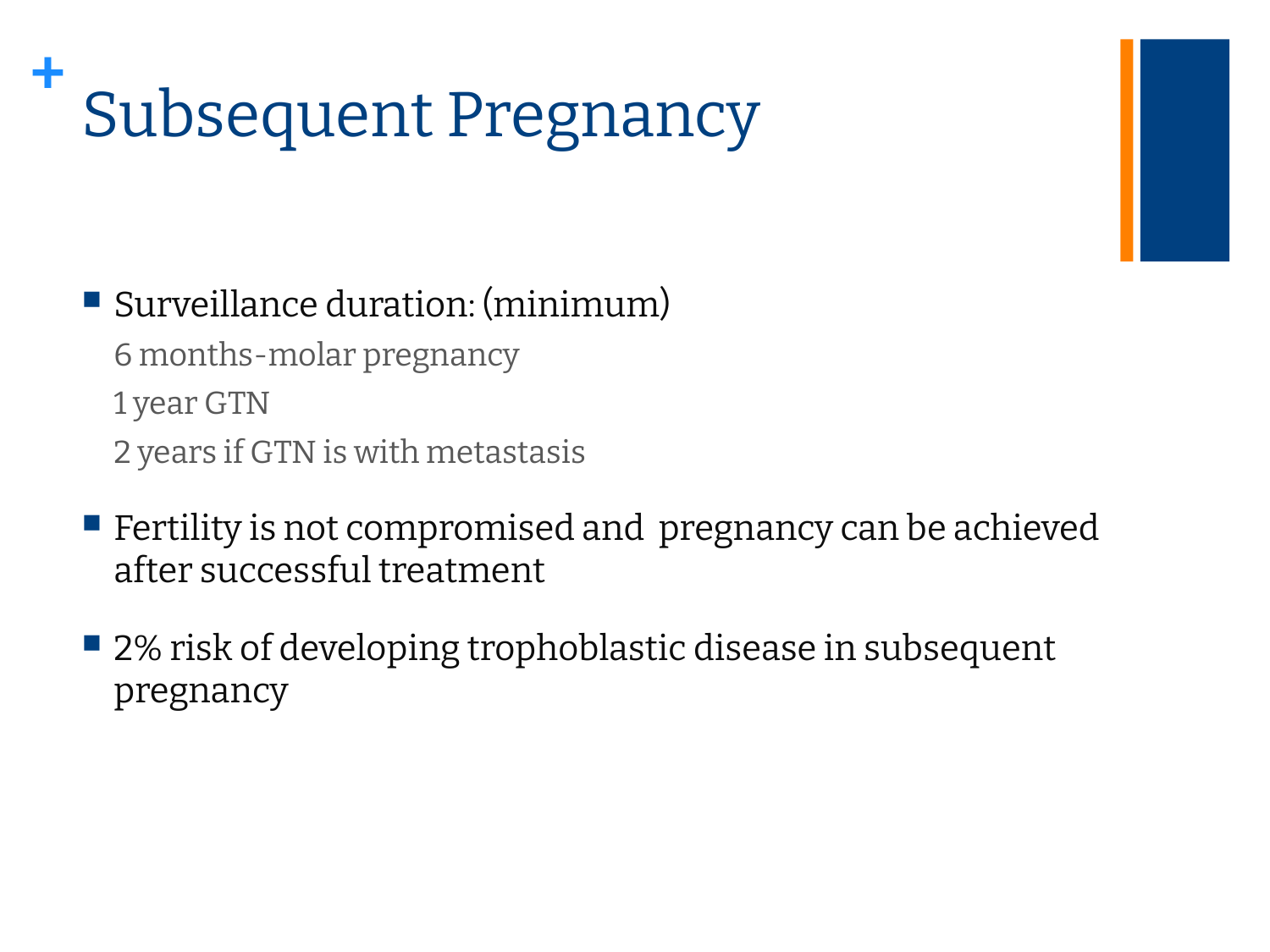

# Subsequent Pregnancy
Surveillance duration: (minimum)
6 months-molar pregnancy
1 year GTN
2 years if GTN is with metastasis
Fertility is not compromised and  pregnancy can be achieved after successful treatment
2% risk of developing trophoblastic disease in subsequent pregnancy